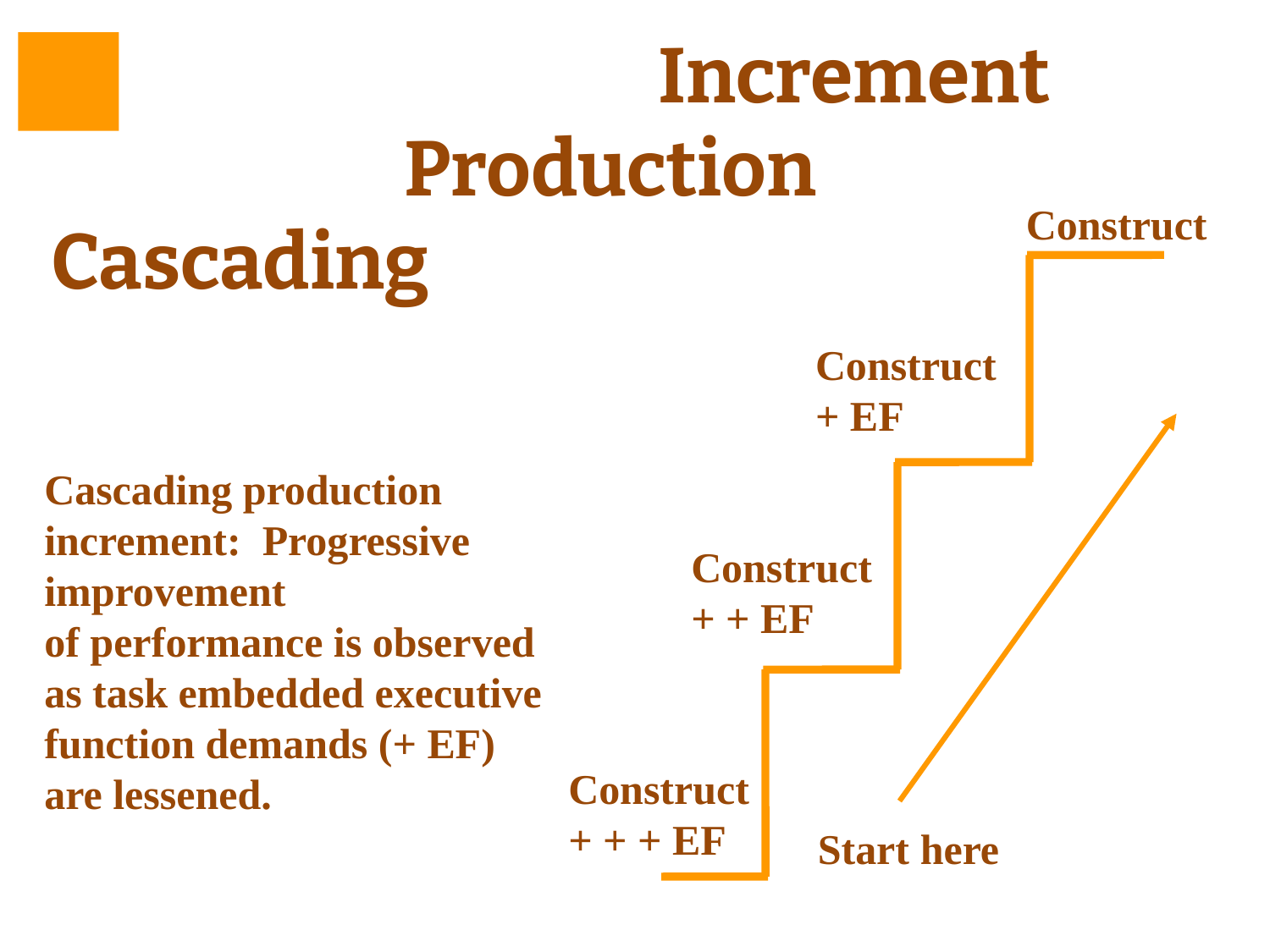

# Increment Production Cascading
Construct

Construct
+ EF

Cascading production increment:  Progressive improvement
of performance is observed
as task embedded executive function demands (+ EF)
are lessened.
Construct
+ + EF
Construct
+ + + EF
Start here